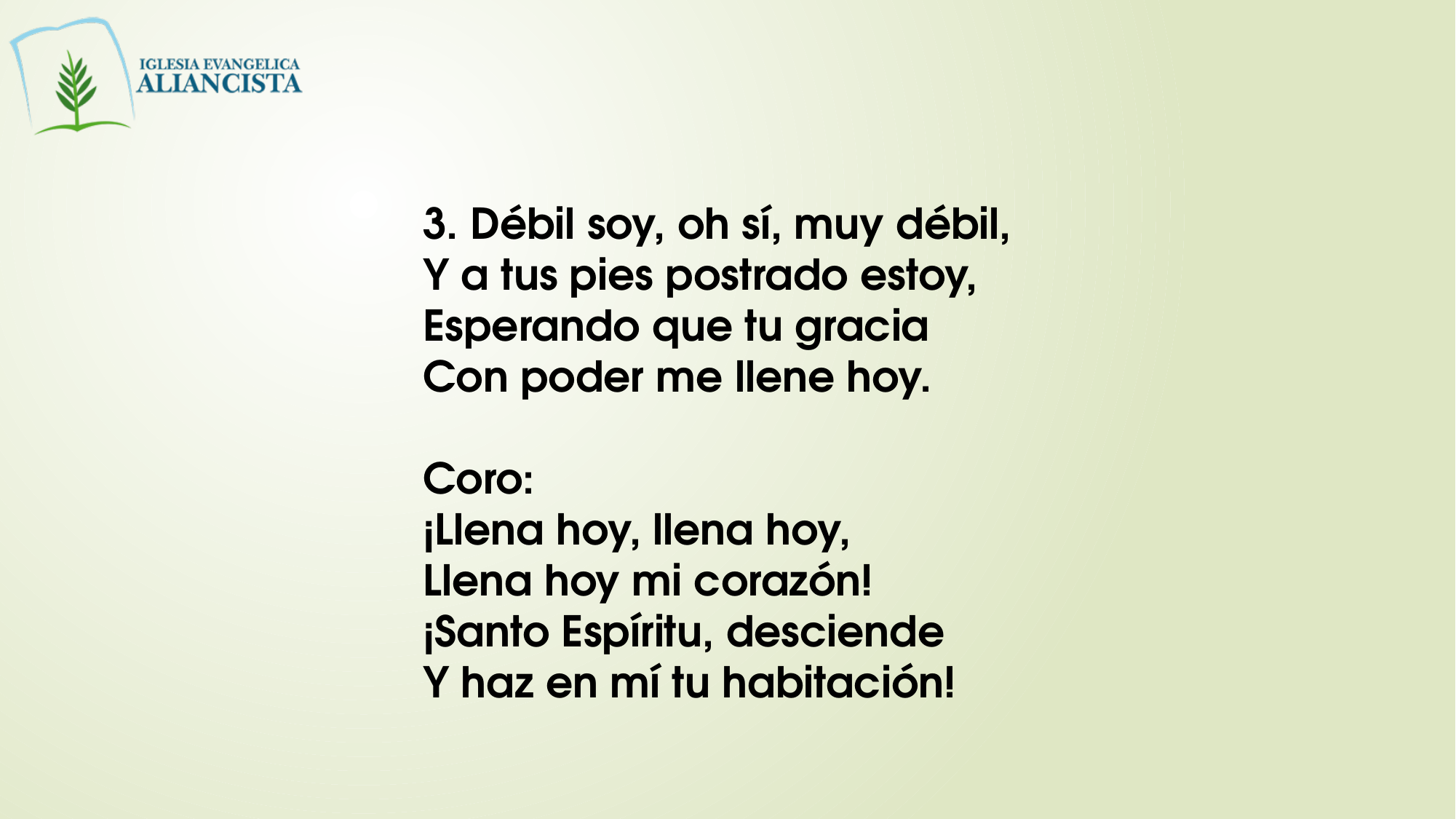

3. Débil soy, oh sí, muy débil,
Y a tus pies postrado estoy,
Esperando que tu gracia
Con poder me llene hoy.

Coro:
¡Llena hoy, llena hoy,
Llena hoy mi corazón!
¡Santo Espíritu, desciende
Y haz en mí tu habitación!